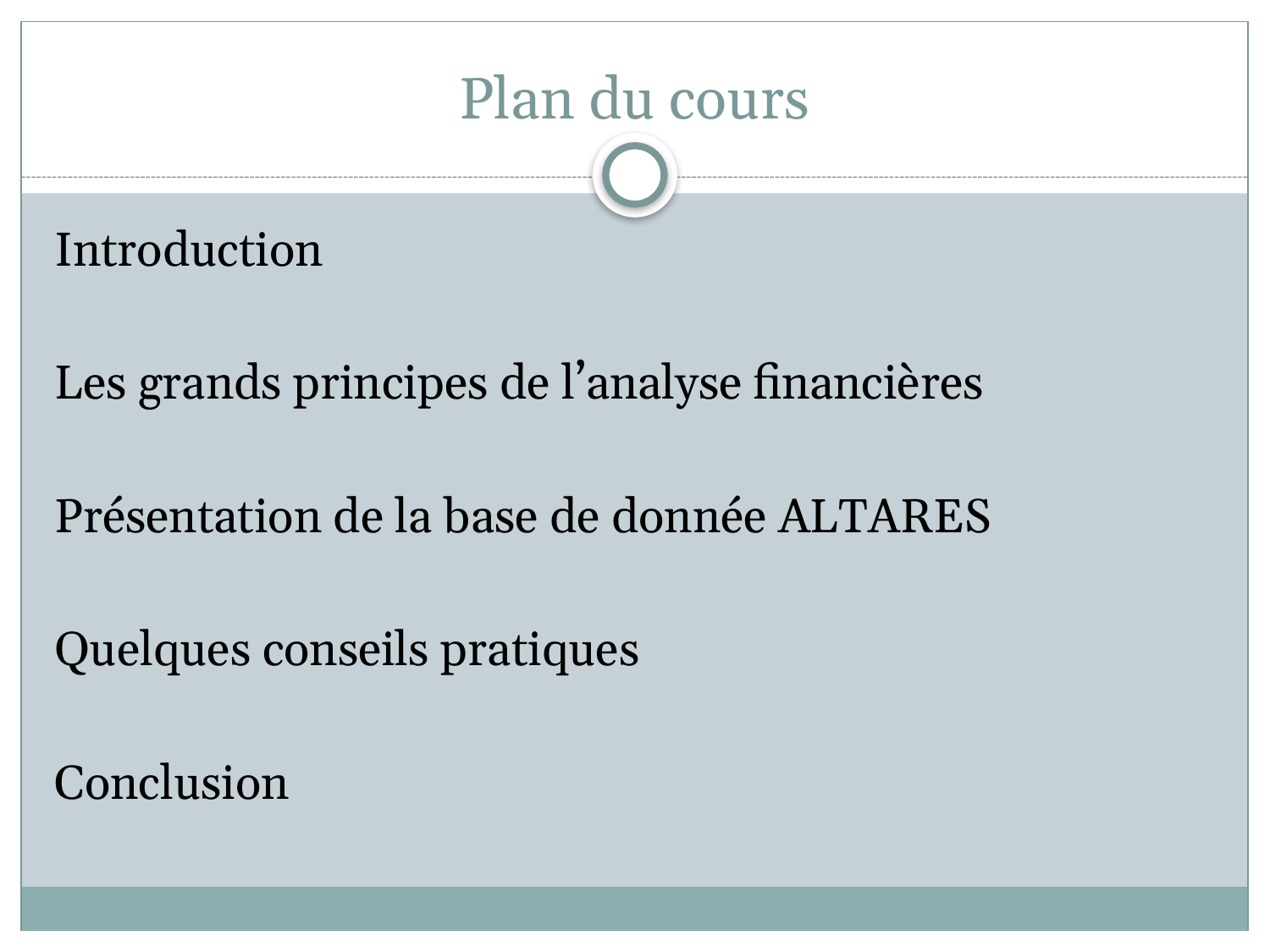

# Plan du cours
Introduction

Les grands principes de l’analyse financières

Présentation de la base de donnée ALTARES

Quelques conseils pratiques

Conclusion